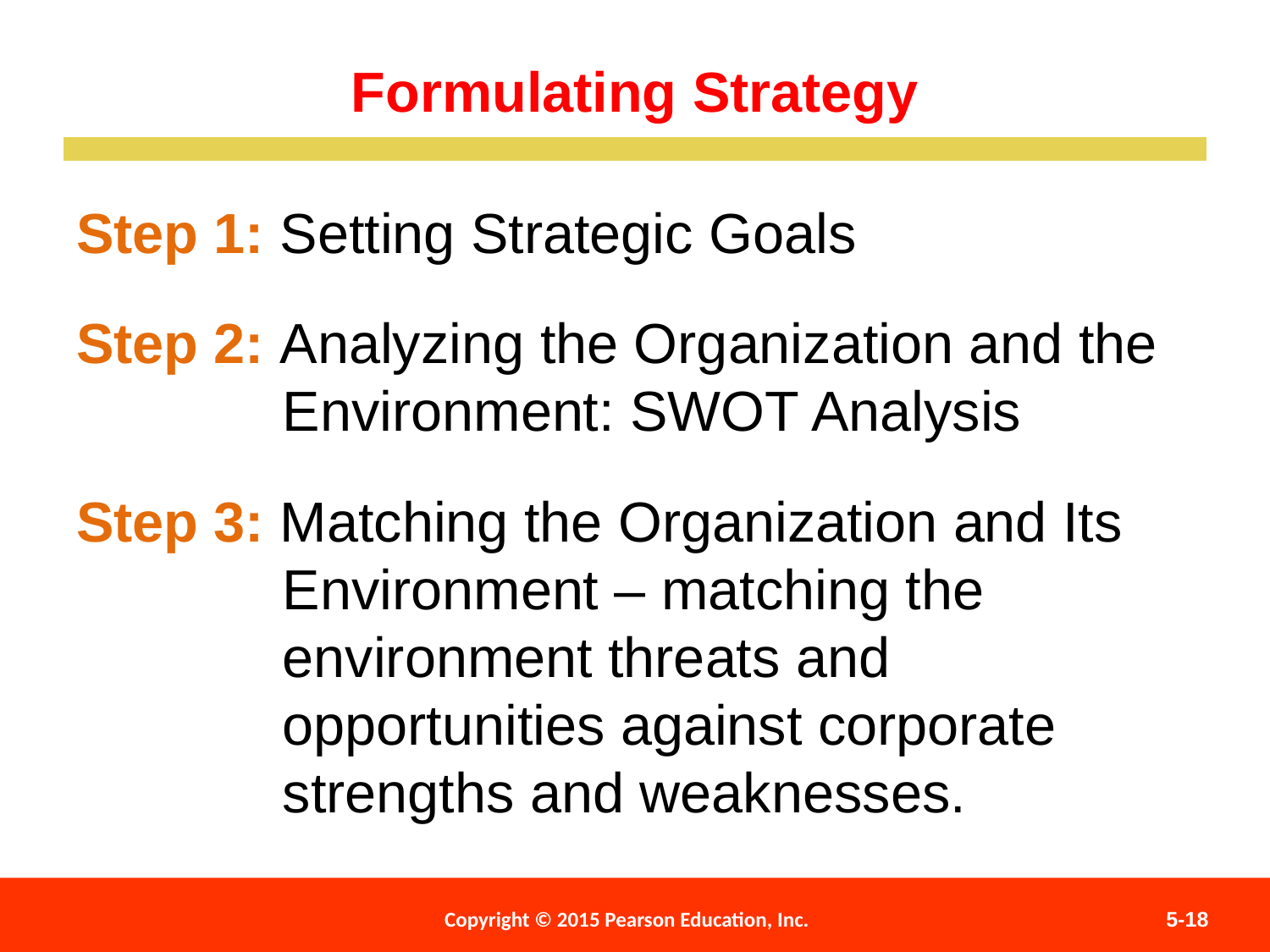

Formulating Strategy
Step 1: Setting Strategic Goals

Step 2: Analyzing the Organization and the Environment: SWOT Analysis

Step 3: Matching the Organization and Its Environment – matching the environment threats and opportunities against corporate strengths and weaknesses.